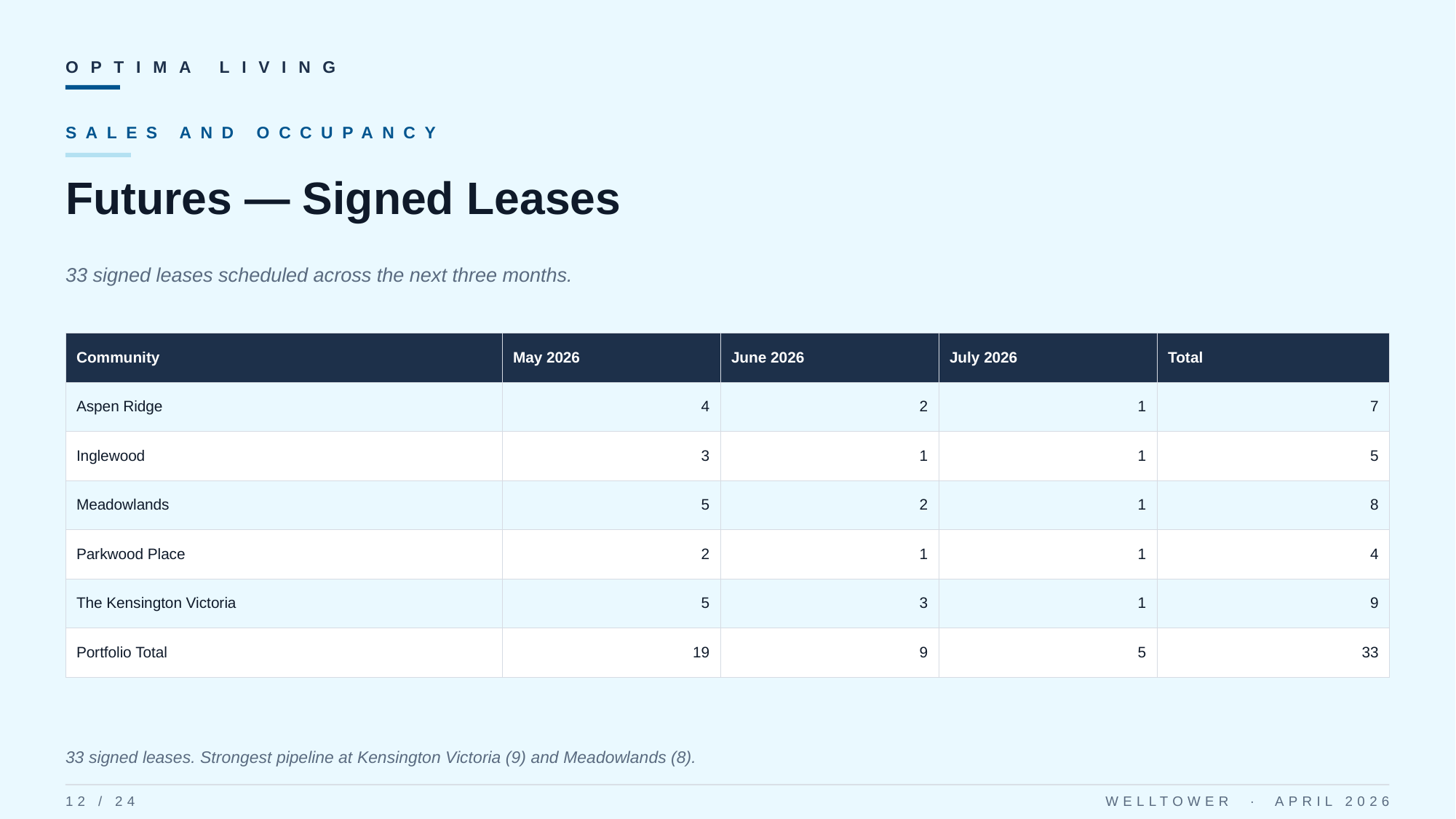

OPTIMA LIVING

SALES AND OCCUPANCY

Futures — Signed Leases
33 signed leases scheduled across the next three months.
| Community | May 2026 | June 2026 | July 2026 | Total |
| --- | --- | --- | --- | --- |
| Aspen Ridge | 4 | 2 | 1 | 7 |
| Inglewood | 3 | 1 | 1 | 5 |
| Meadowlands | 5 | 2 | 1 | 8 |
| Parkwood Place | 2 | 1 | 1 | 4 |
| The Kensington Victoria | 5 | 3 | 1 | 9 |
| Portfolio Total | 19 | 9 | 5 | 33 |
33 signed leases. Strongest pipeline at Kensington Victoria (9) and Meadowlands (8).

12 / 24
WELLTOWER  ·  APRIL 2026